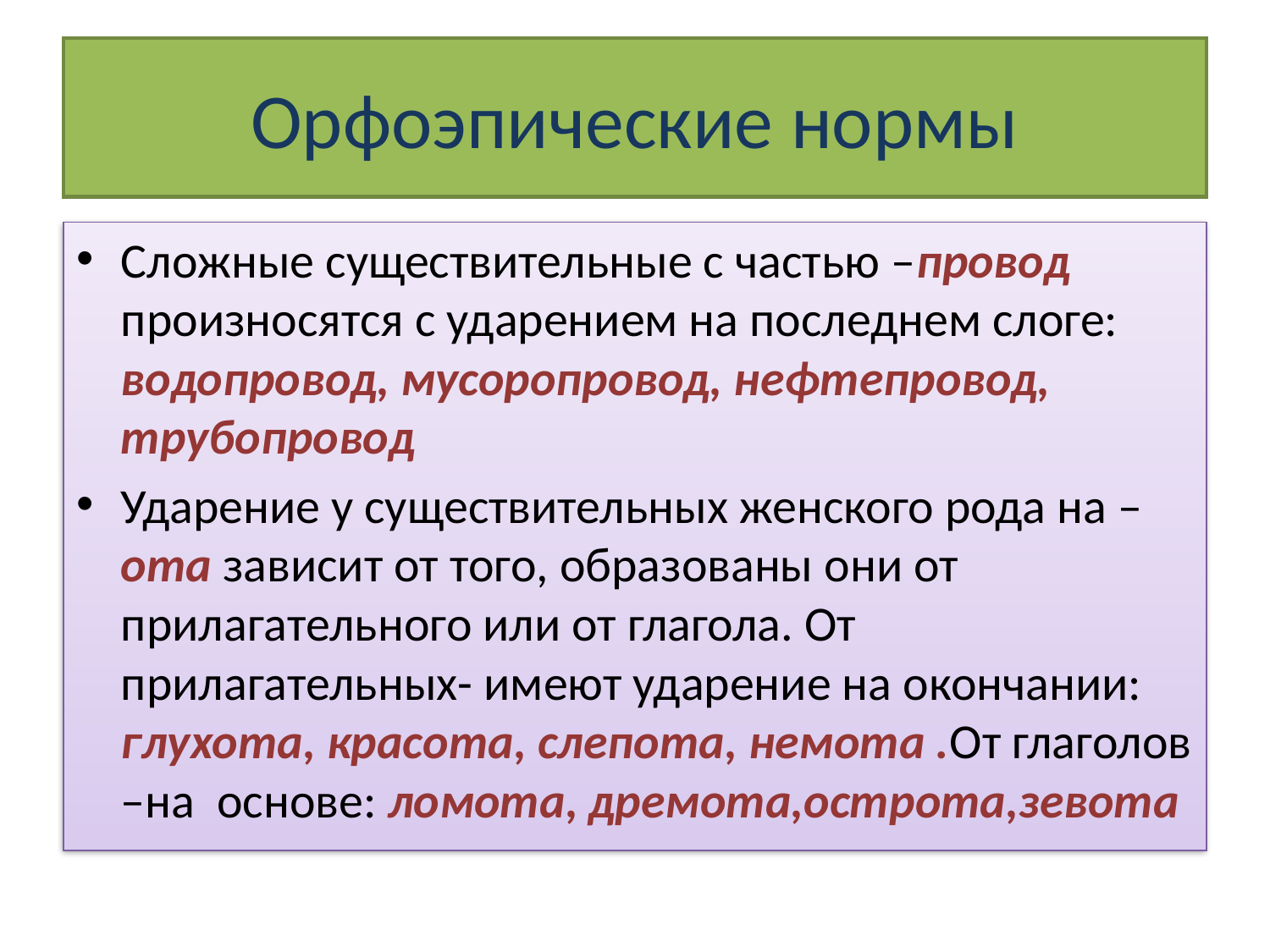

# Орфоэпические нормы
Сложные существительные с частью –провод произносятся с ударением на последнем слоге: водопровод, мусоропровод, нефтепровод, трубопровод
Ударение у существительных женского рода на –ота зависит от того, образованы они от прилагательного или от глагола. От прилагательных- имеют ударение на окончании: глухота, красота, слепота, немота .От глаголов –на  основе: ломота, дремота,острота,зевота